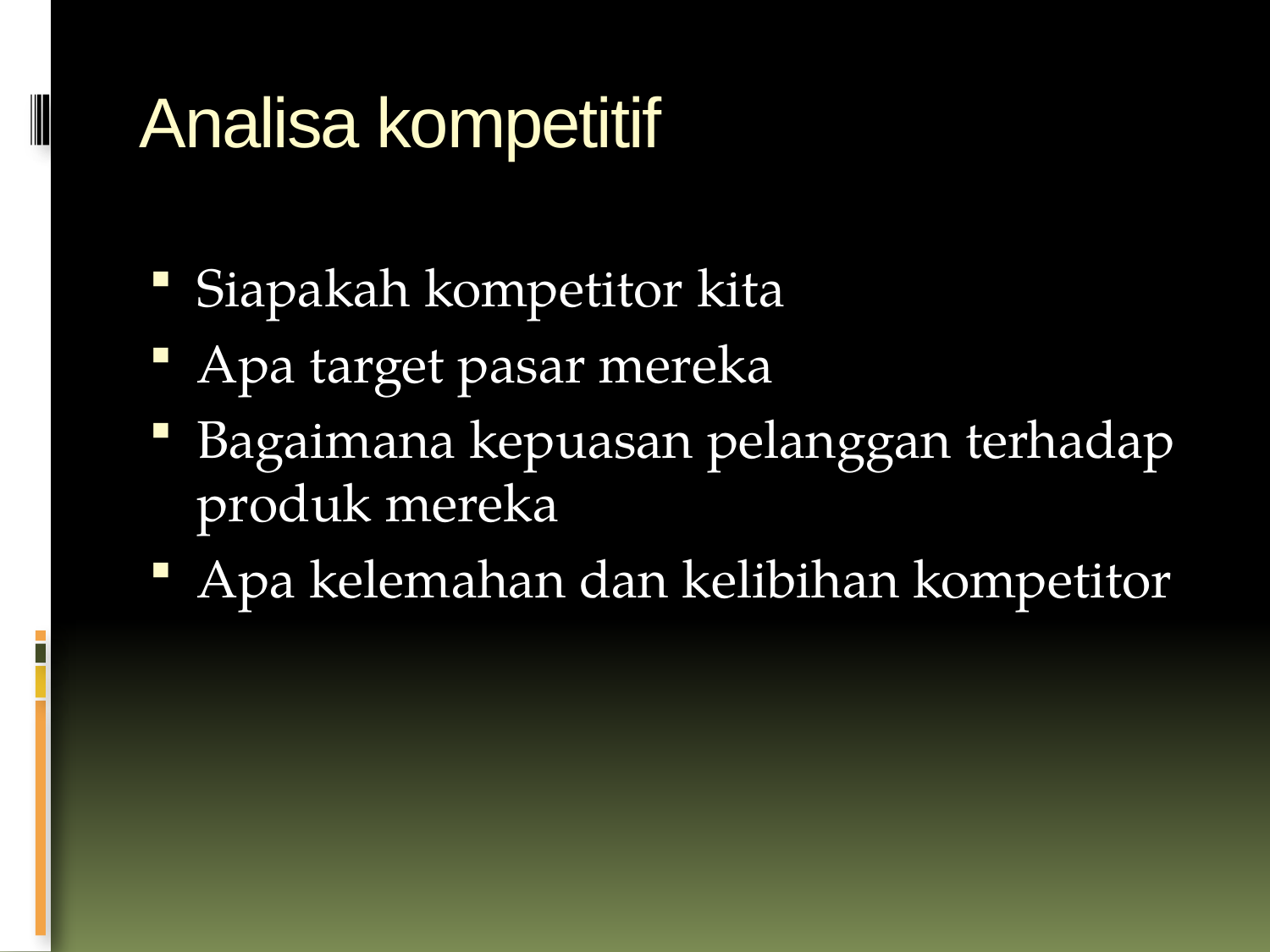

# Analisa kompetitif
Siapakah kompetitor kita
Apa target pasar mereka
Bagaimana kepuasan pelanggan terhadap produk mereka
Apa kelemahan dan kelibihan kompetitor